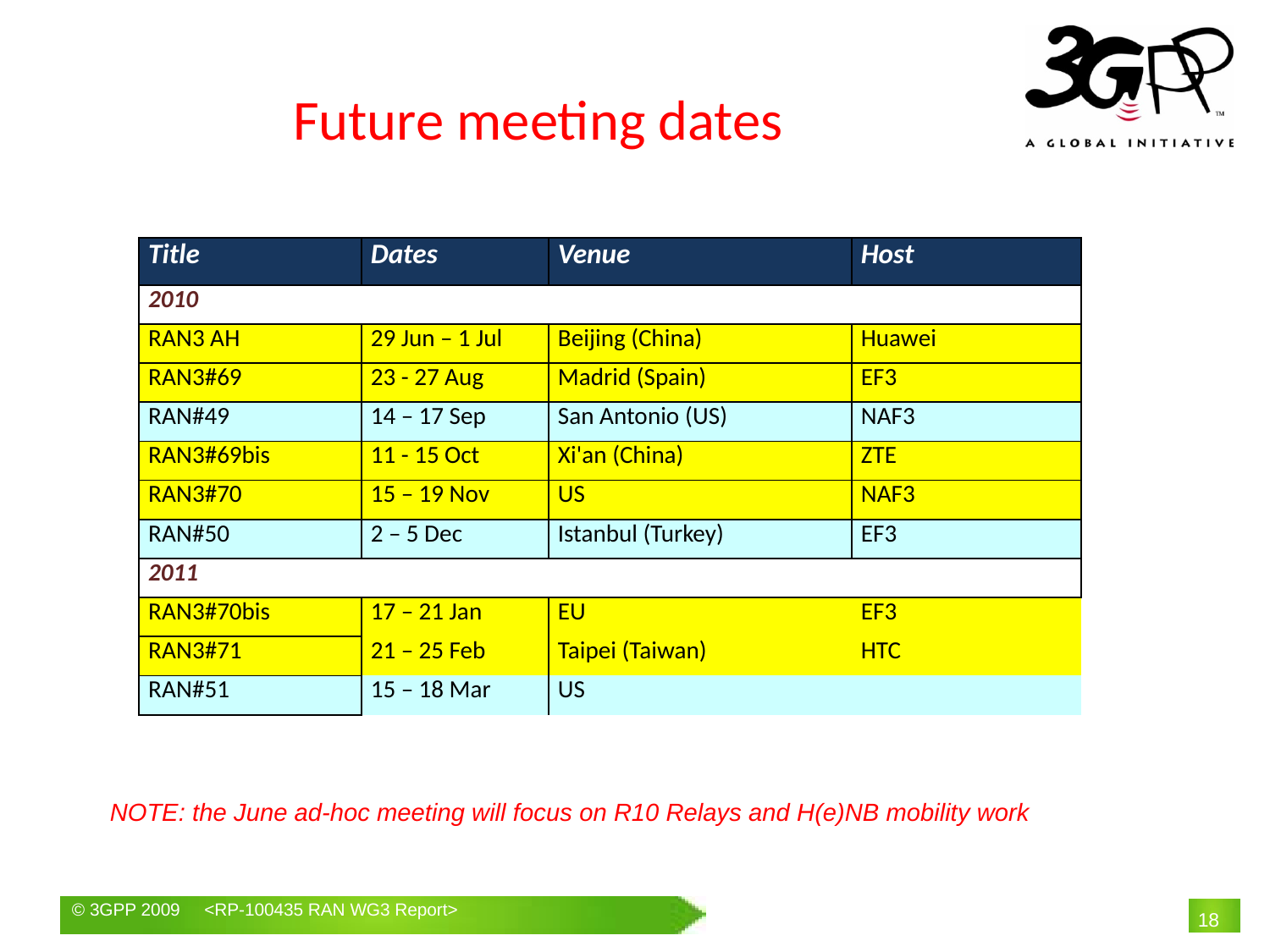

# Future meeting dates
| Title | Dates | Venue | Host |
| --- | --- | --- | --- |
| 2010 |  |  |  |
| RAN3 AH | 29 Jun – 1 Jul | Beijing (China) | Huawei |
| RAN3#69 | 23 - 27 Aug | Madrid (Spain) | EF3 |
| RAN#49 | 14 – 17 Sep | San Antonio (US) | NAF3 |
| RAN3#69bis | 11 - 15 Oct | Xi'an (China) | ZTE |
| RAN3#70 | 15 – 19 Nov | US | NAF3 |
| RAN#50 | 2 – 5 Dec | Istanbul (Turkey) | EF3 |
| 2011 |  |  |  |
| RAN3#70bis | 17 – 21 Jan | EU | EF3 |
| RAN3#71 | 21 – 25 Feb | Taipei (Taiwan) | HTC |
| RAN#51 | 15 – 18 Mar | US |  |
NOTE: the June ad-hoc meeting will focus on R10 Relays and H(e)NB mobility work
18